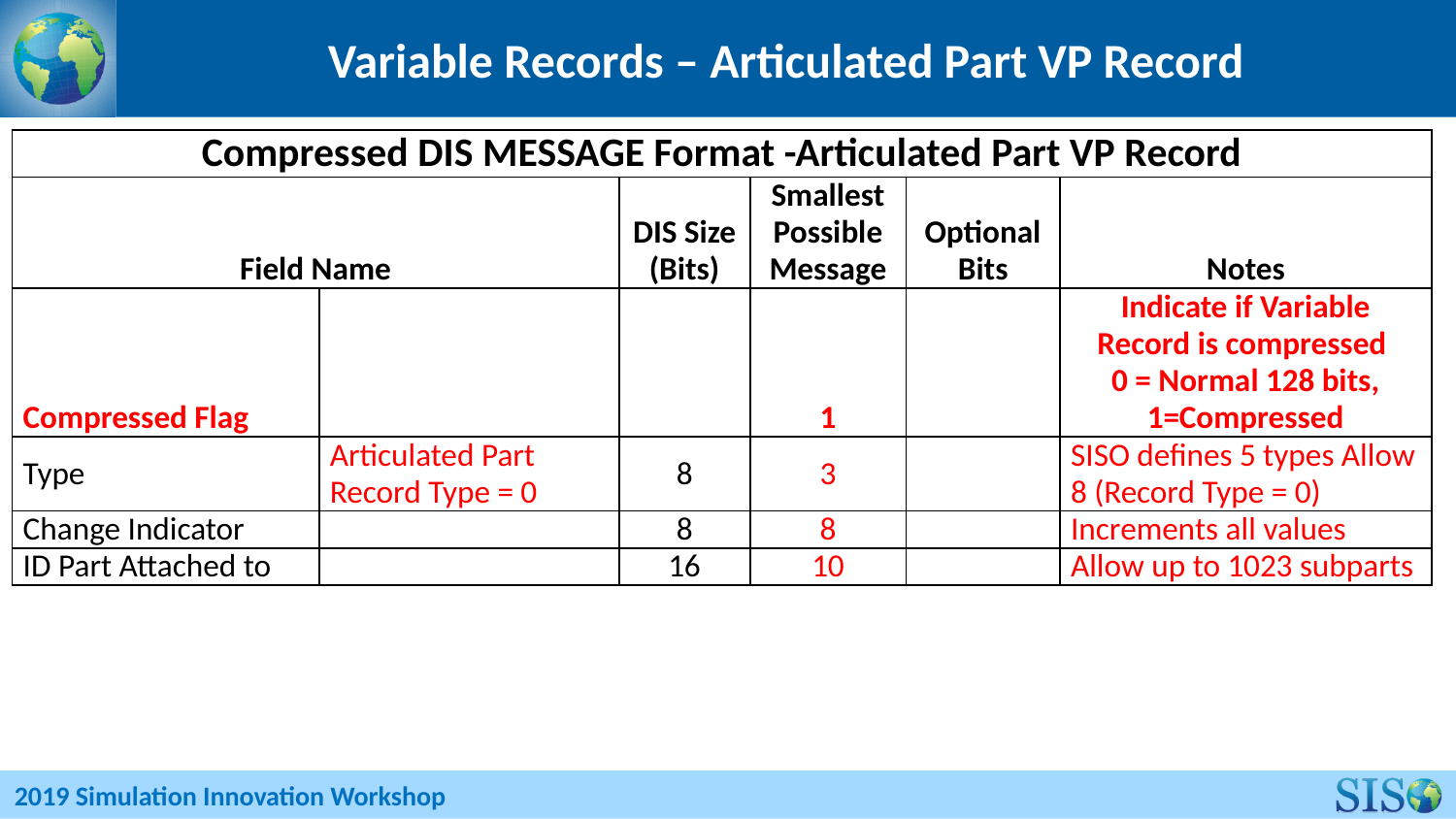

# Variable Records – Articulated Part VP Record
| Compressed DIS MESSAGE Format -Articulated Part VP Record |  |  |  |  |  |
| --- | --- | --- | --- | --- | --- |
| Field Name |  | DIS Size (Bits) | Smallest Possible Message | Optional Bits | Notes |
| Compressed Flag |  |  | 1 |  | Indicate if Variable Record is compressed 0 = Normal 128 bits, 1=Compressed |
| Type | Articulated Part Record Type = 0 | 8 | 3 |  | SISO defines 5 types Allow 8 (Record Type = 0) |
| Change Indicator |  | 8 | 8 |  | Increments all values |
| ID Part Attached to |  | 16 | 10 |  | Allow up to 1023 subparts |